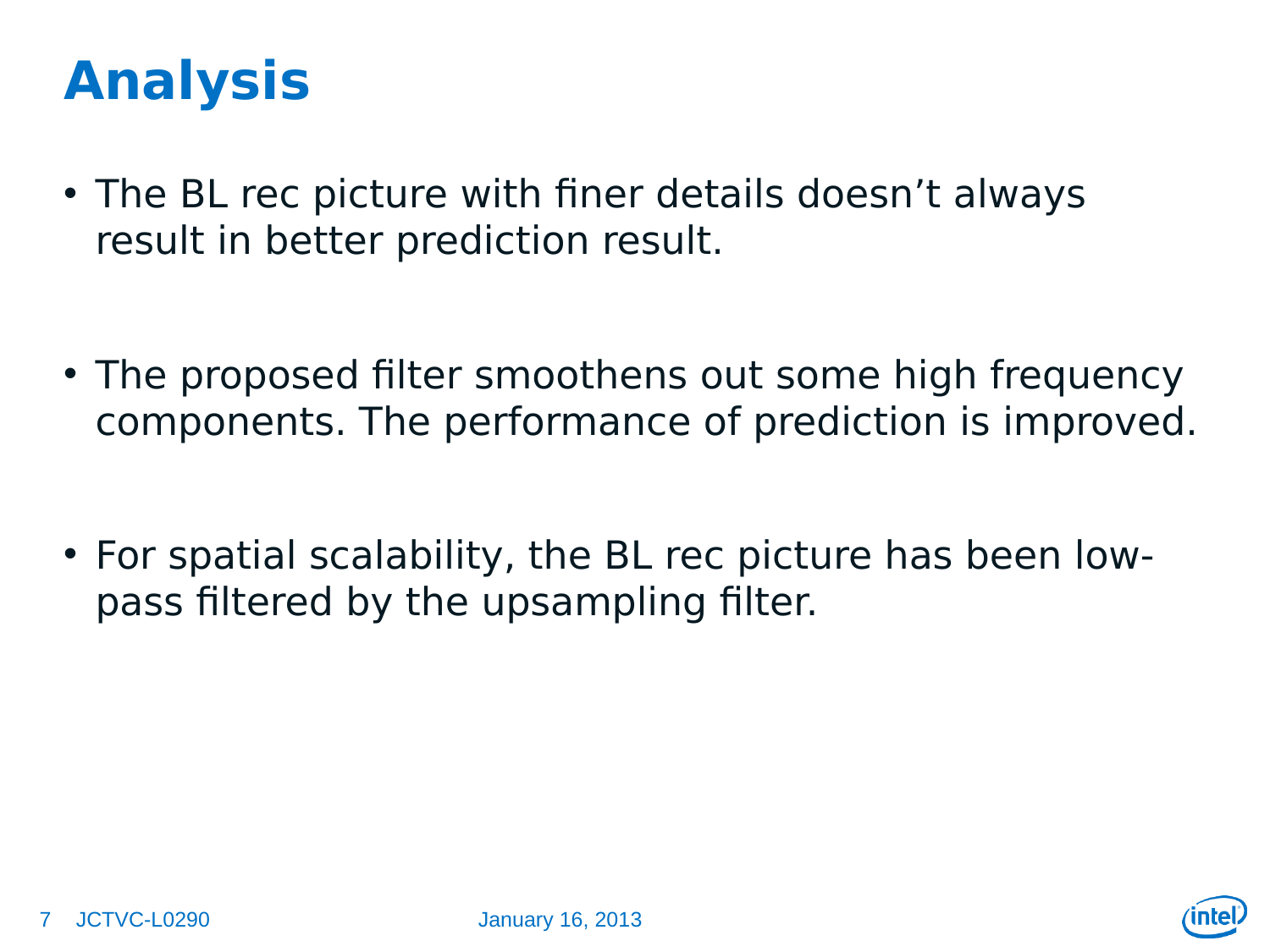

# Analysis
The BL rec picture with finer details doesn’t always result in better prediction result.

The proposed filter smoothens out some high frequency components. The performance of prediction is improved.

For spatial scalability, the BL rec picture has been low-pass filtered by the upsampling filter.
7
JCTVC-L0290
January 16, 2013